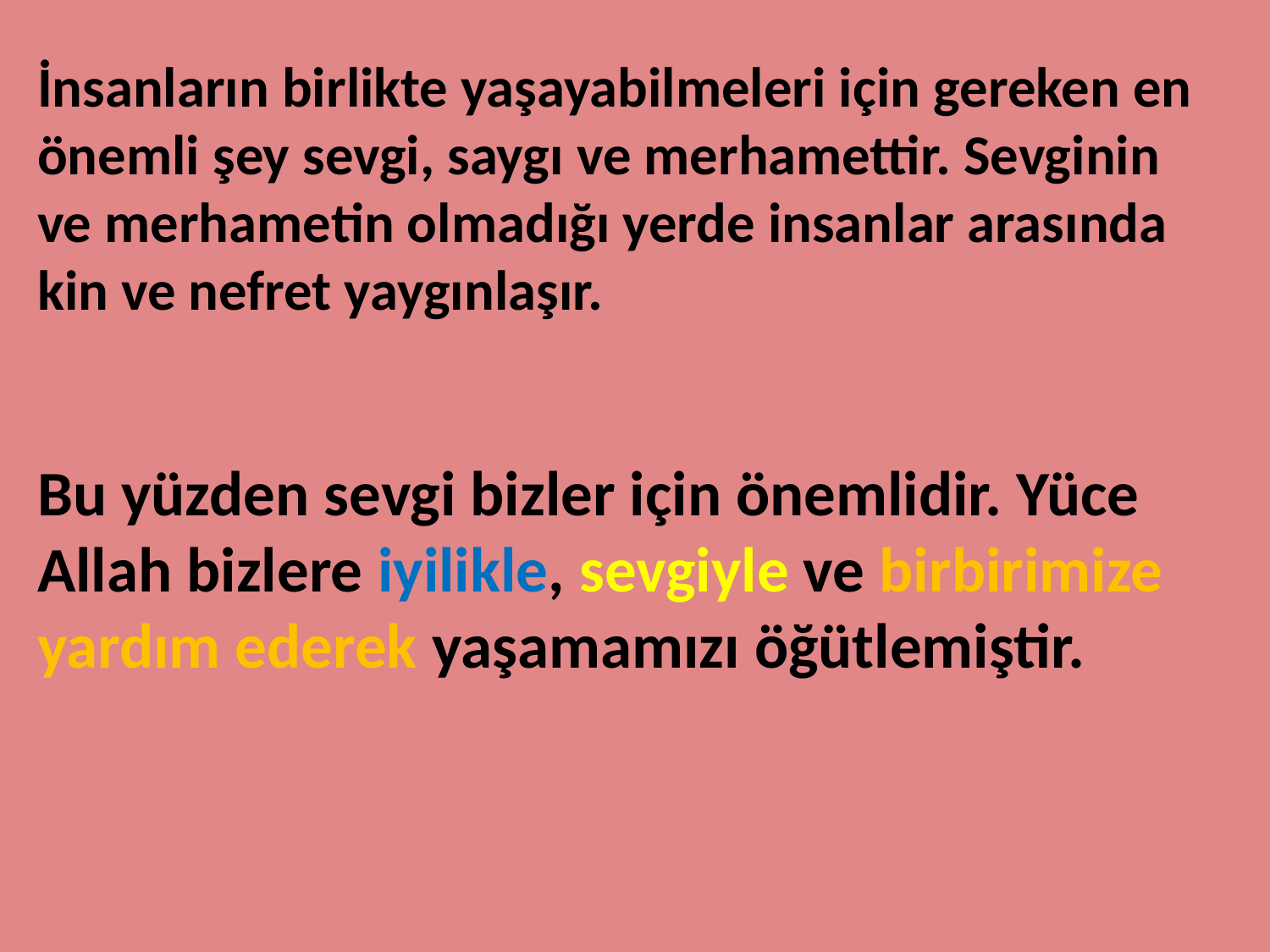

İnsanların birlikte yaşayabilmeleri için gereken en önemli şey sevgi, saygı ve merhamettir. Sevginin ve merhametin olmadığı yerde insanlar arasında kin ve nefret yaygınlaşır.
Bu yüzden sevgi bizler için önemlidir. Yüce Allah bizlere iyilikle, sevgiyle ve birbirimize yardım ederek yaşamamızı öğütlemiştir.